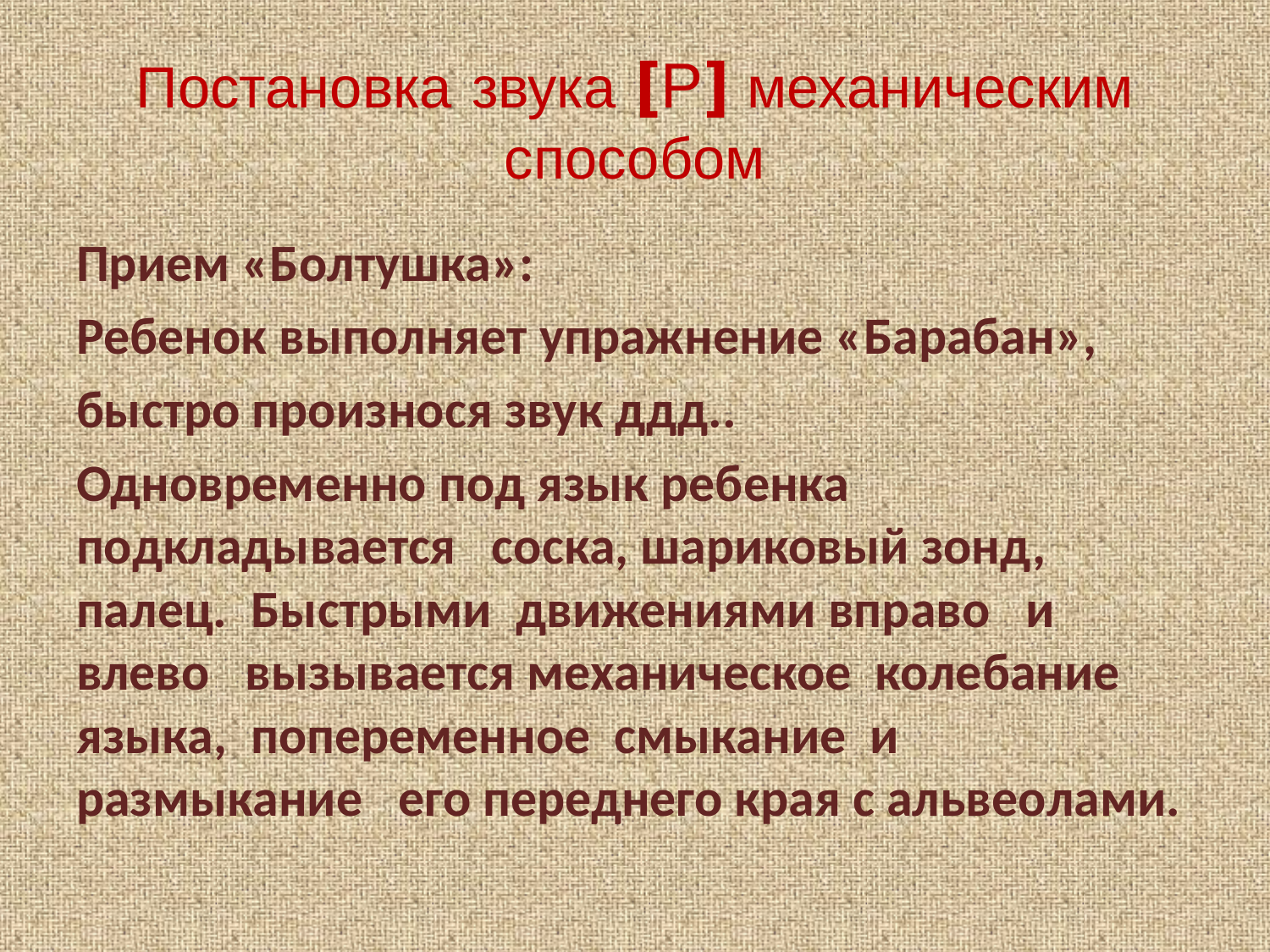

# Постановка звука [Р] механическим способом
Прием «Болтушка»:
Ребенок выполняет упражнение «Барабан»,
быстро произнося звук ддд..
Одновременно под язык ребенка подкладывается   соска, шариковый зонд, палец.  Быстрыми  движениями вправо   и   влево   вызывается механическое  колебание  языка,  попеременное  смыкание  и  размыкание   его переднего края с альвеолами.